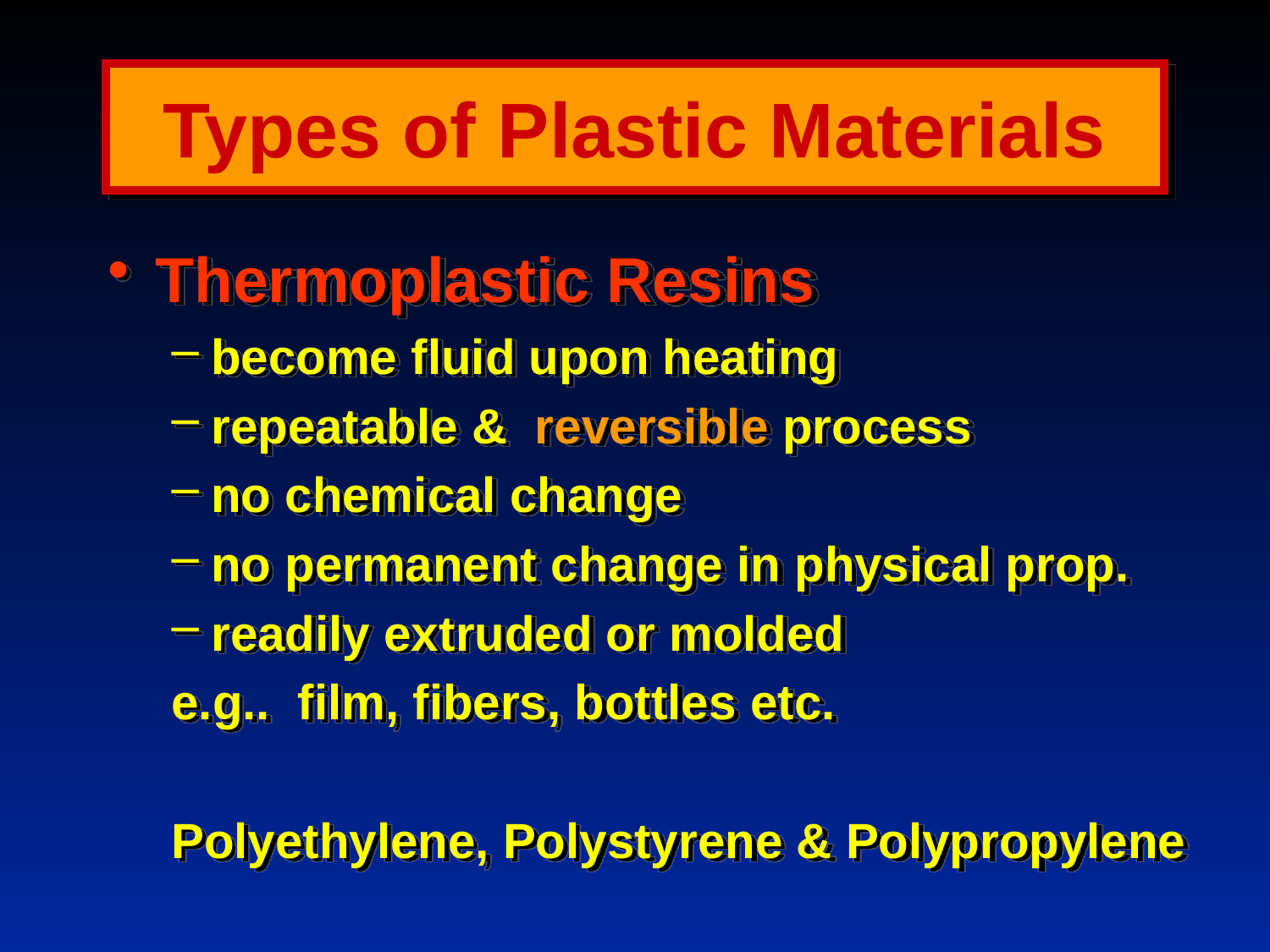

# Types of Plastic Materials
Thermoplastic Resins
become fluid upon heating
repeatable &  reversible process
no chemical change
no permanent change in physical prop.
readily extruded or molded
e.g..  film, fibers, bottles etc.

Polyethylene, Polystyrene & Polypropylene